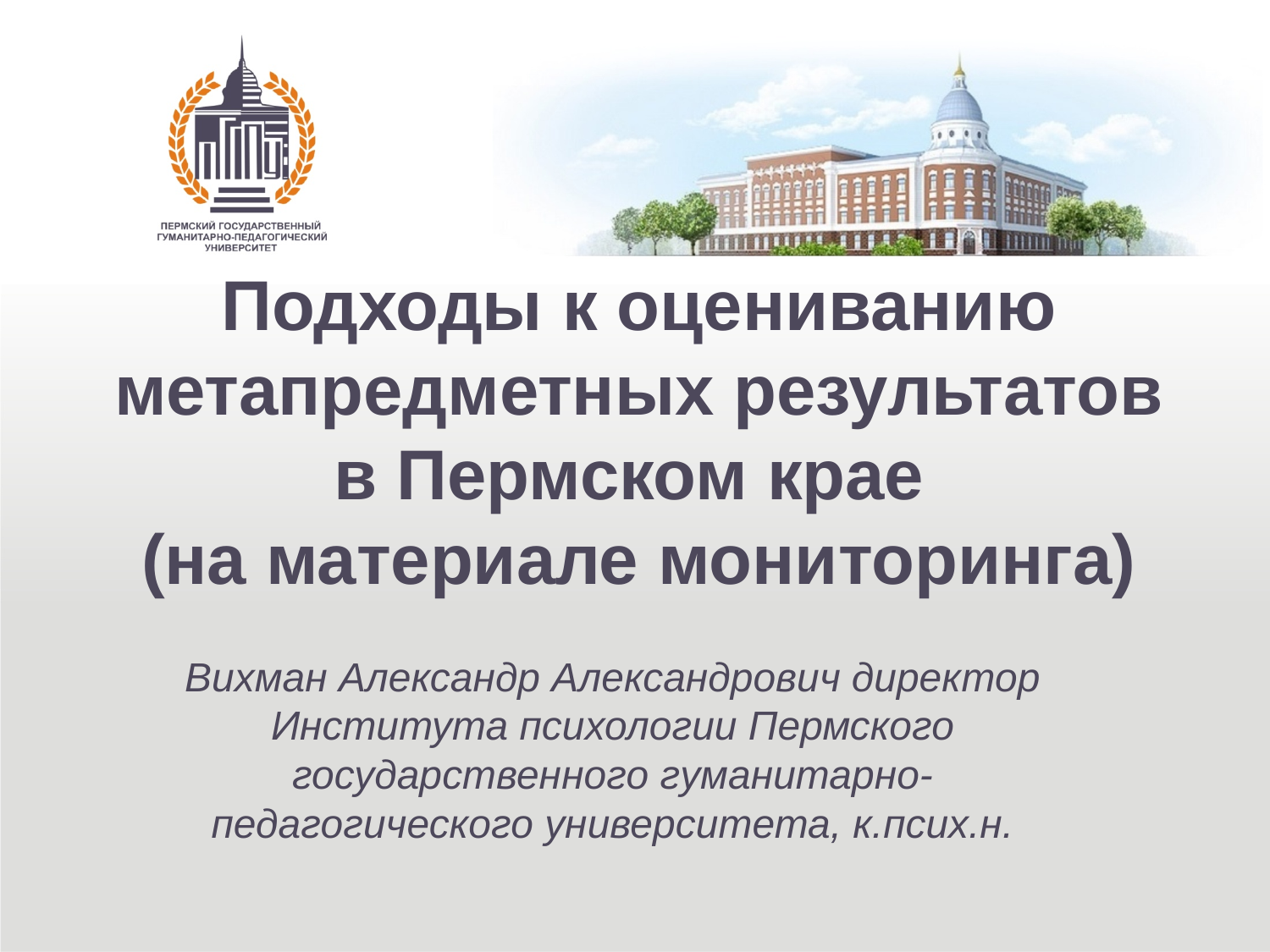

# Подходы к оцениванию метапредметных результатов в Пермском крае (на материале мониторинга)
Вихман Александр Александрович директор Института психологии Пермского государственного гуманитарно-педагогического университета, к.псих.н.